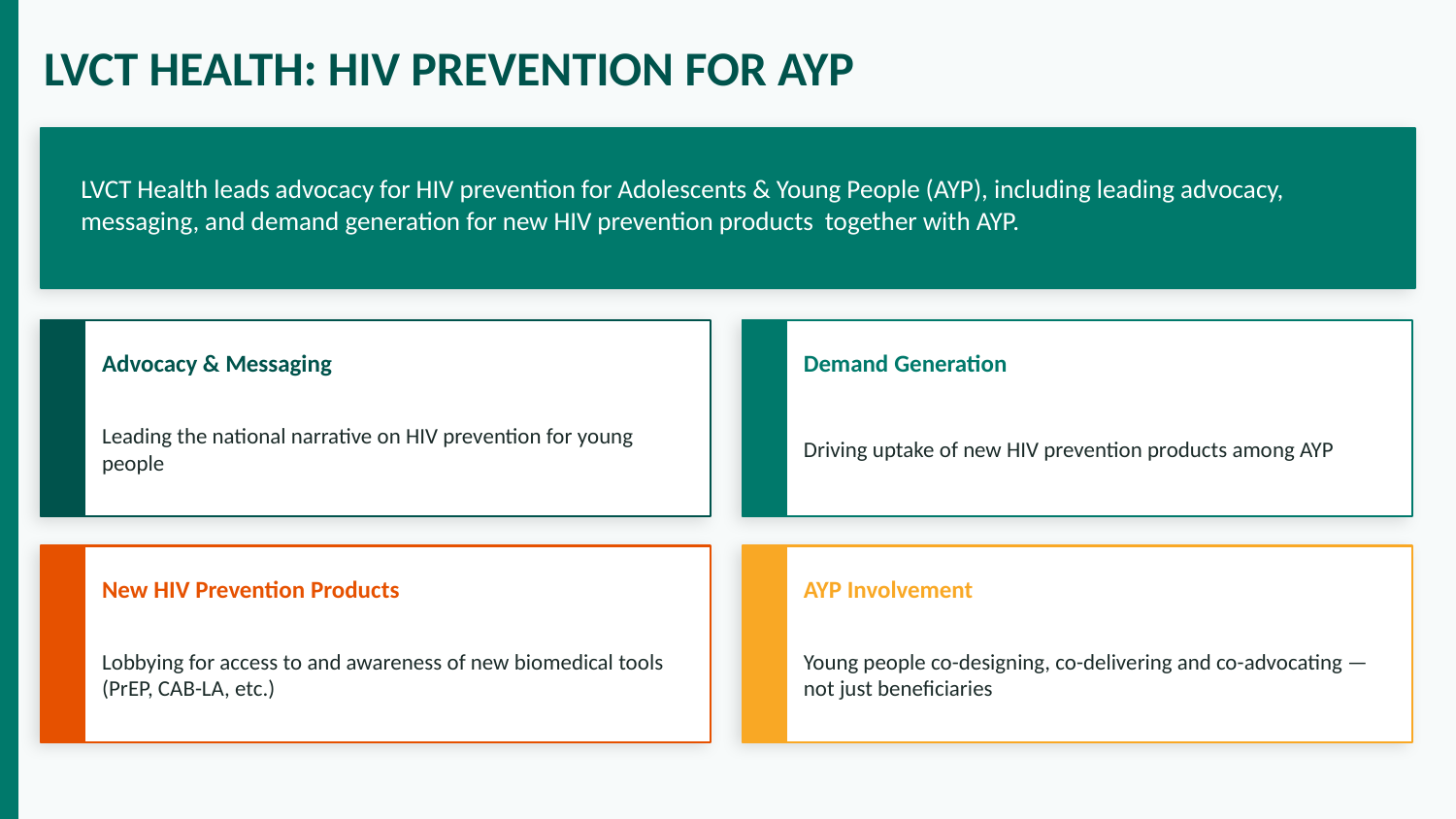

LVCT HEALTH: HIV PREVENTION FOR AYP

LVCT Health leads advocacy for HIV prevention for Adolescents & Young People (AYP), including leading advocacy, messaging, and demand generation for new HIV prevention products  together with AYP.

Advocacy & Messaging
Demand Generation
Leading the national narrative on HIV prevention for young people
Driving uptake of new HIV prevention products among AYP

New HIV Prevention Products
AYP Involvement
Lobbying for access to and awareness of new biomedical tools (PrEP, CAB-LA, etc.)
Young people co-designing, co-delivering and co-advocating — not just beneficiaries